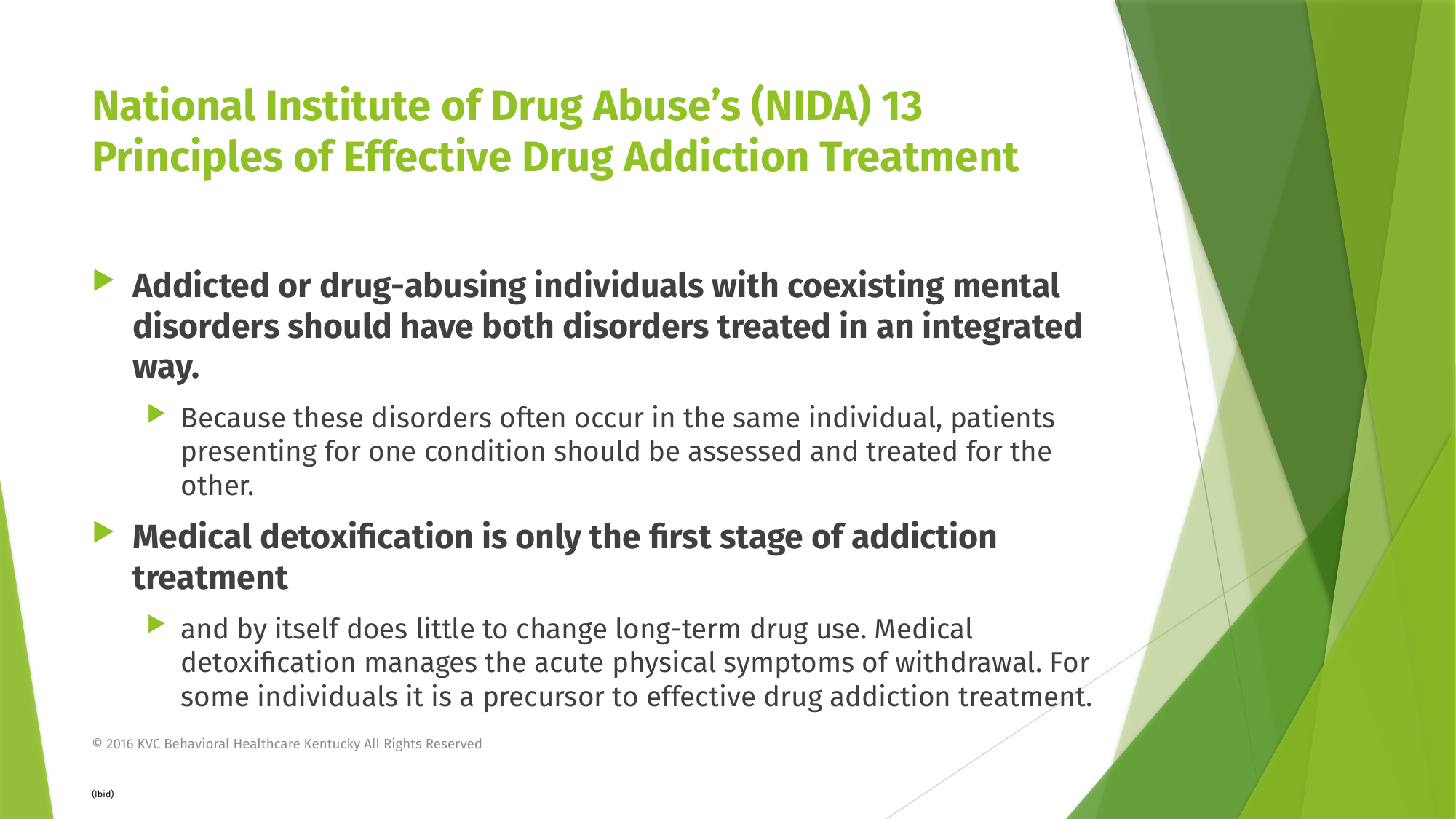

# National Institute of Drug Abuse’s (NIDA) 13 Principles of Effective Drug Addiction Treatment
Addicted or drug-abusing individuals with coexisting mental disorders should have both disorders treated in an integrated way.
Because these disorders often occur in the same individual, patients presenting for one condition should be assessed and treated for the other.
Medical detoxification is only the first stage of addiction treatment
and by itself does little to change long-term drug use. Medical detoxification manages the acute physical symptoms of withdrawal. For some individuals it is a precursor to effective drug addiction treatment.

© 2016 KVC Behavioral Healthcare Kentucky All Rights Reserved
(Ibid)